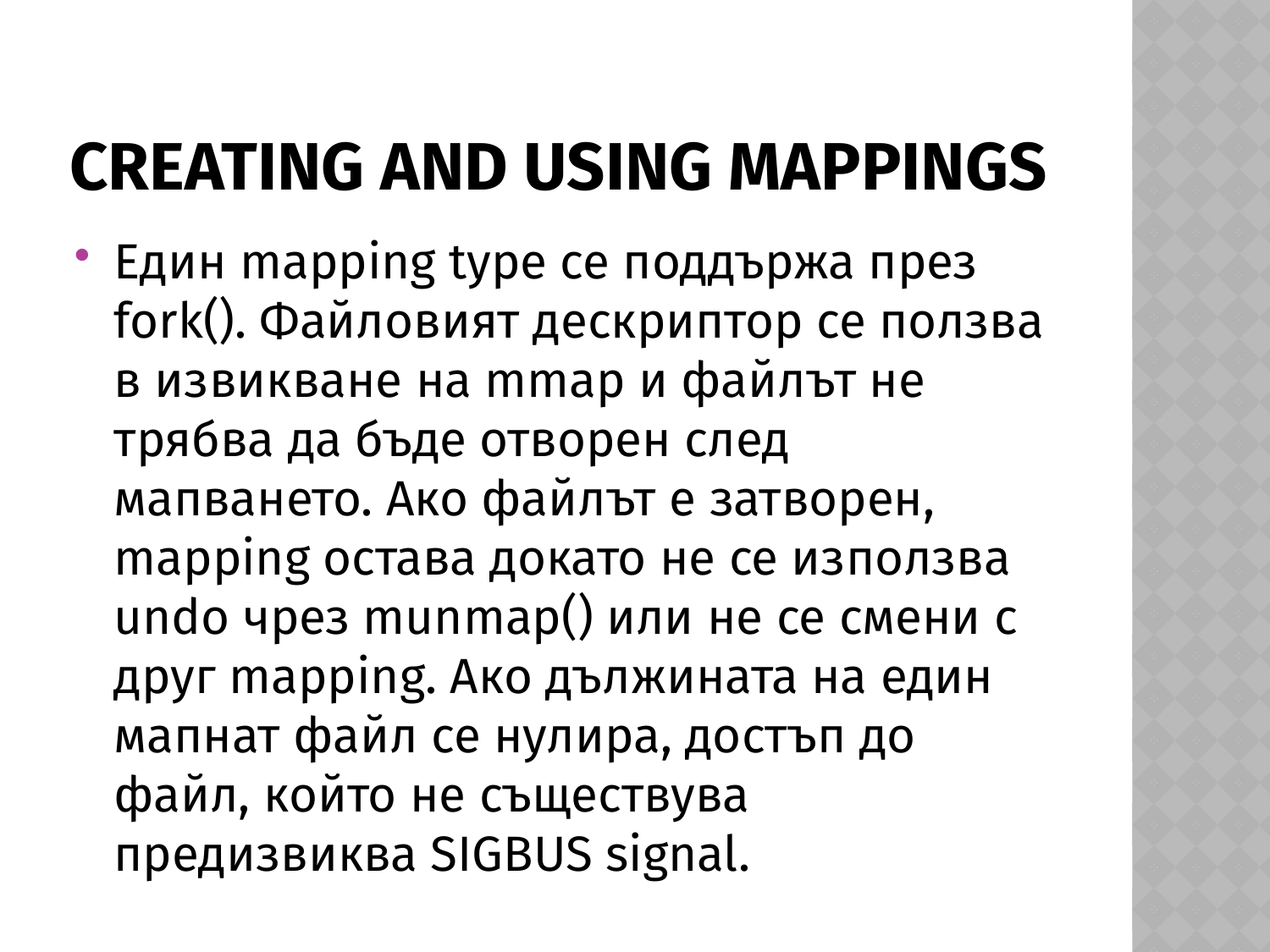

# Creating and Using Mappings
Един mapping type се поддържа през fork(). Файловият дескриптор се ползва в извикване на mmap и файлът не трябва да бъде отворен след мапването. Ако файлът е затворен, mapping остава докато не се използва undo чрез munmap() или не се смени с друг mapping. Ако дължината на един мапнат файл се нулира, достъп до файл, който не съществува предизвиква SIGBUS signal.